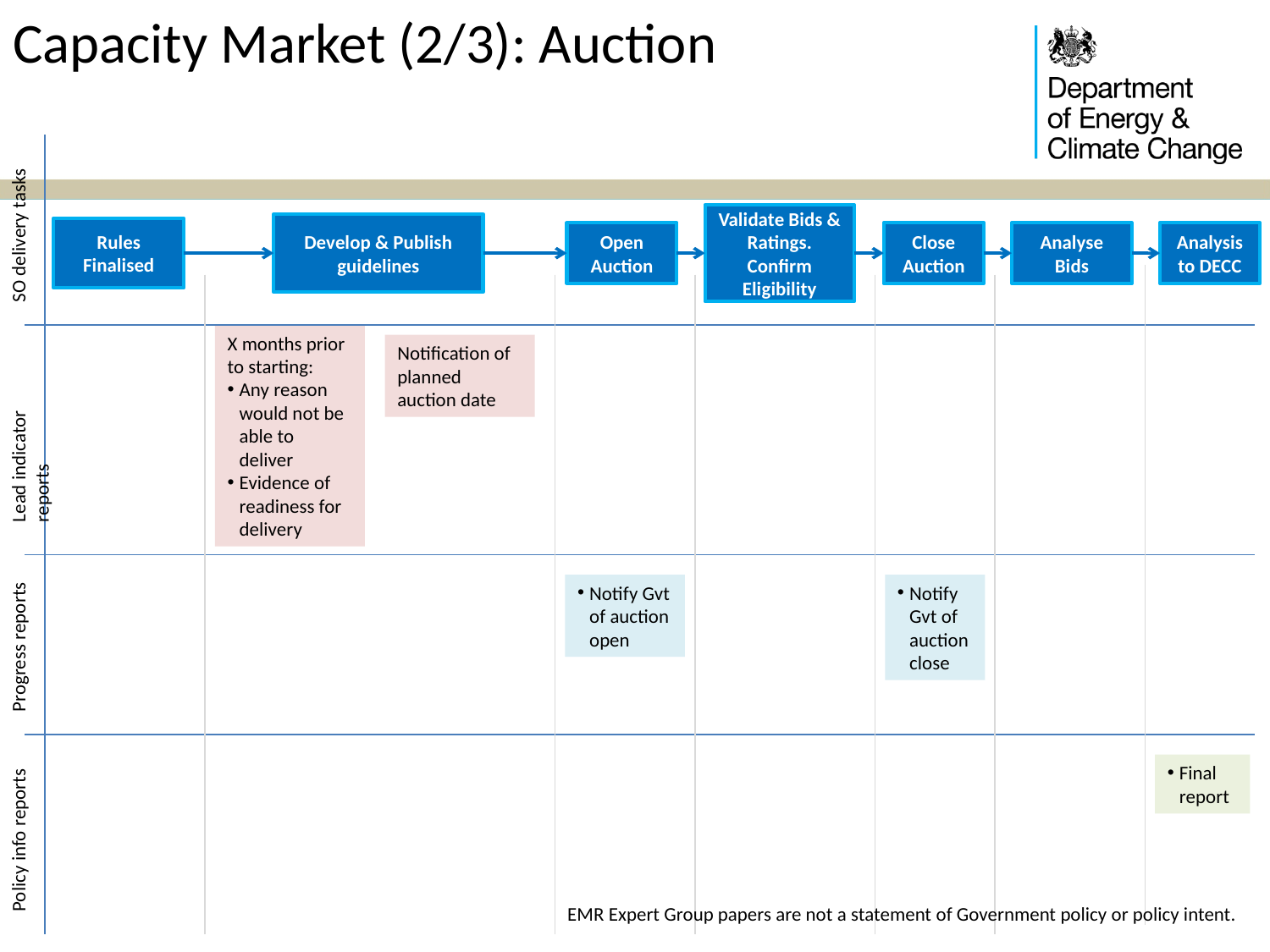

# Capacity Market (2/3): Auction
SO delivery tasks
Validate Bids & Ratings. Confirm Eligibility
Develop & Publish guidelines
Rules Finalised
Open Auction
Close Auction
Analyse Bids
Analysis to DECC
X months prior to starting:
Any reason would not be able to deliver
Evidence of readiness for delivery
Notification of planned auction date
Lead indicator reports
Progress reports
Notify Gvt of auction open
Notify Gvt of auction close
Policy info reports
Final report
EMR Expert Group papers are not a statement of Government policy or policy intent.